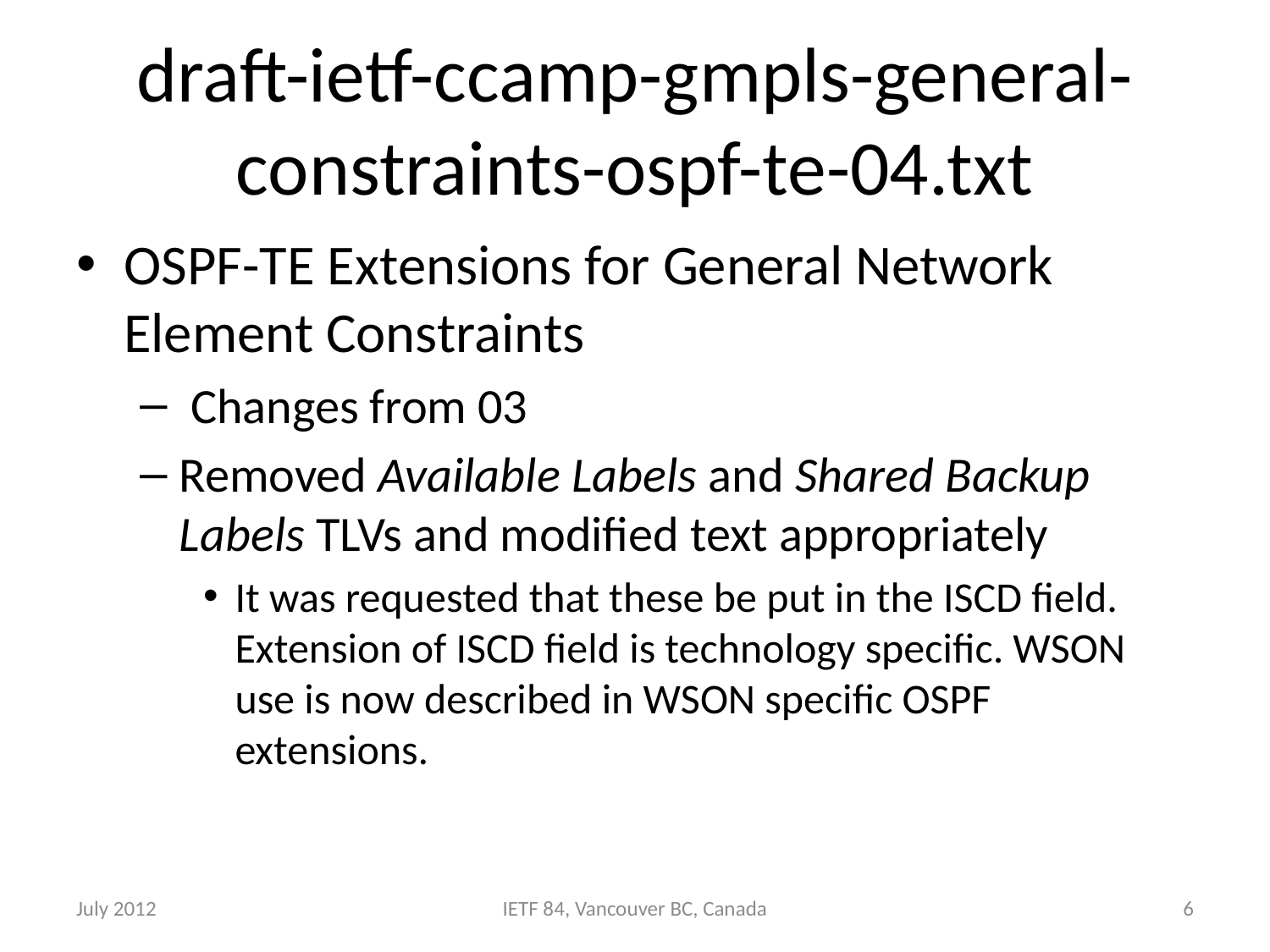

# draft-ietf-ccamp-gmpls-general-constraints-ospf-te-04.txt
OSPF-TE Extensions for General Network Element Constraints
 Changes from 03
Removed Available Labels and Shared Backup Labels TLVs and modified text appropriately
It was requested that these be put in the ISCD field. Extension of ISCD field is technology specific. WSON use is now described in WSON specific OSPF extensions.
July 2012
IETF 84, Vancouver BC, Canada
6